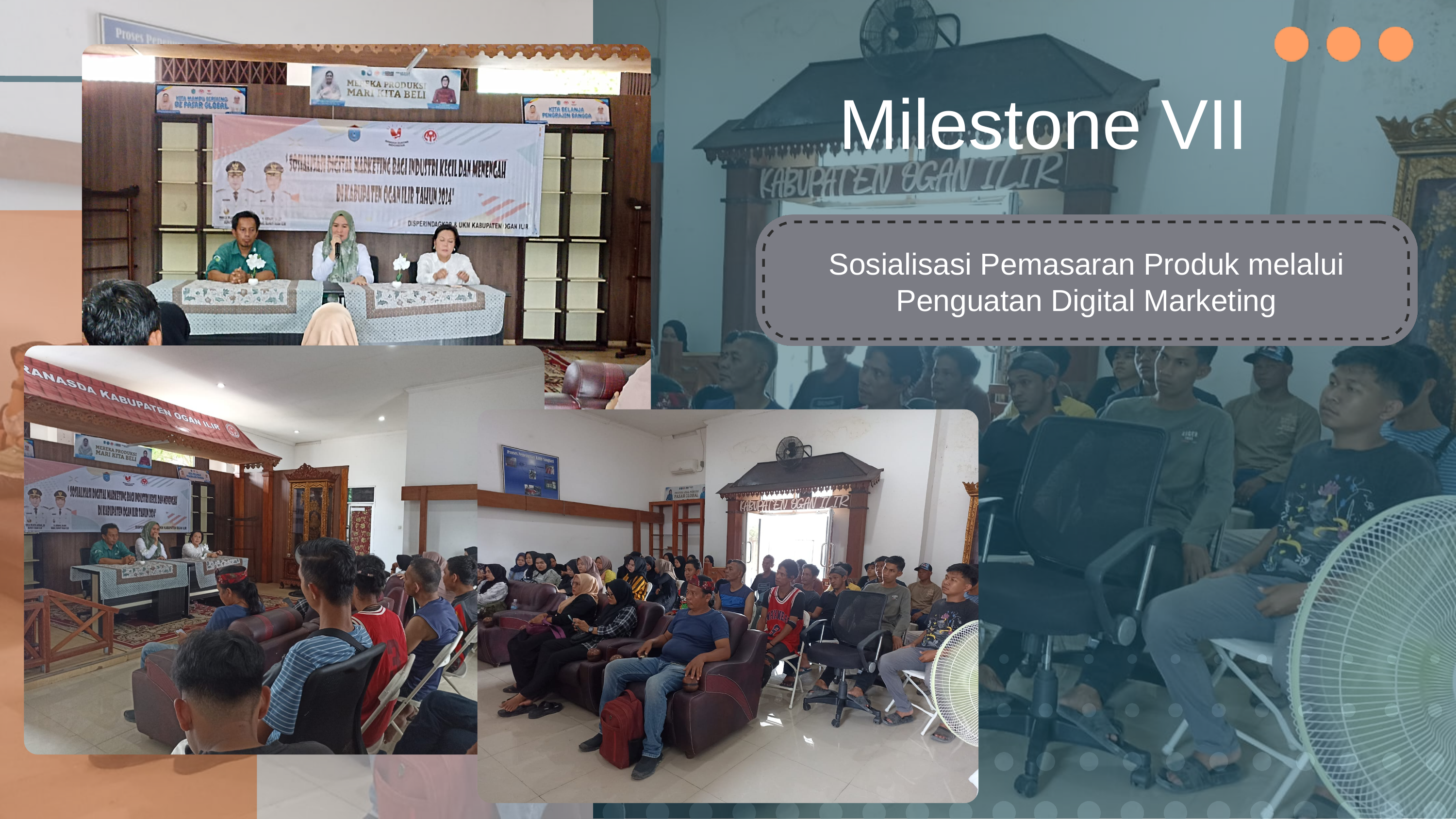

Milestone VII

Sosialisasi Pemasaran Produk melalui Penguatan Digital Marketing